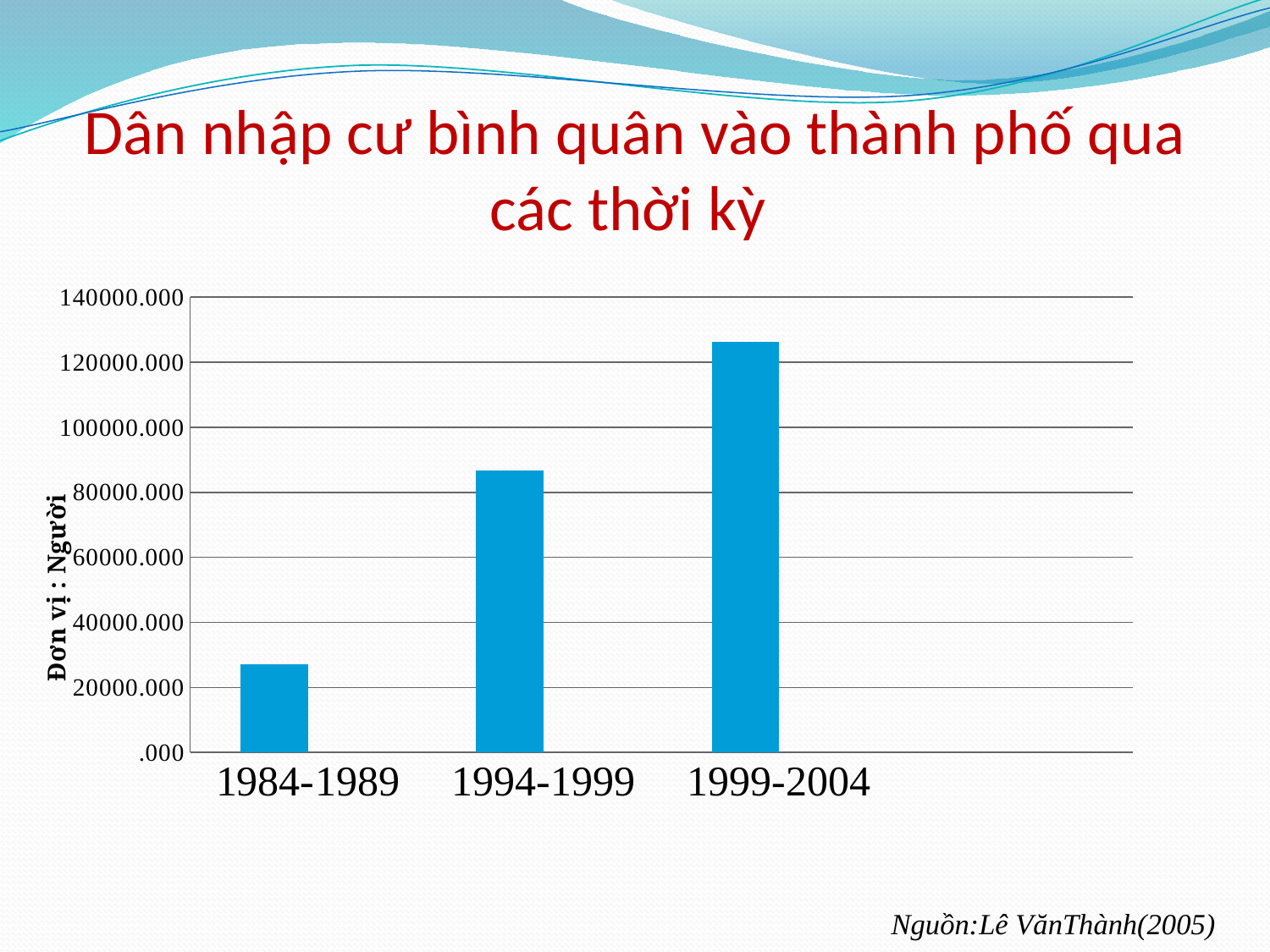

# Dân nhập cư bình quân vào thành phố qua các thời kỳ

### Chart

| Category | Series 2 | Column1 |
|---|---|---|
| 1984-1989 | 27154.0 | None |
| 1994-1999 | 86753.0 | None |
| 1999-2004 | 126200.0 | None |

  Nguồn:Lê VănThành(2005)